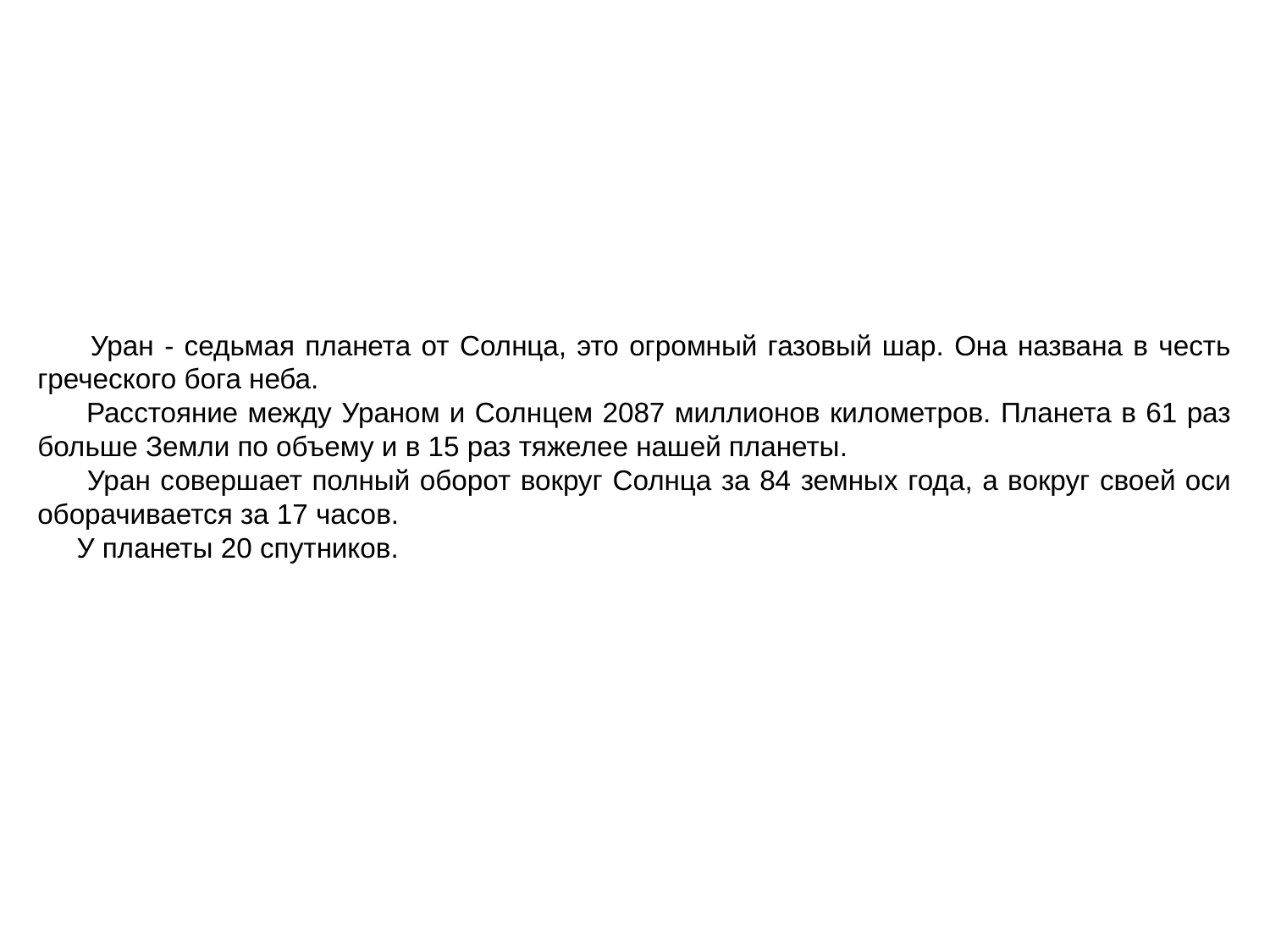

Уран - седьмая планета от Солнца, это огромный газовый шар. Она названа в честь греческого бога неба.
     Расстояние между Ураном и Солнцем 2087 миллионов километров. Планета в 61 раз больше Земли по объему и в 15 раз тяжелее нашей планеты.
     Уран совершает полный оборот вокруг Солнца за 84 земных года, а вокруг своей оси оборачивается за 17 часов.
     У планеты 20 спутников.